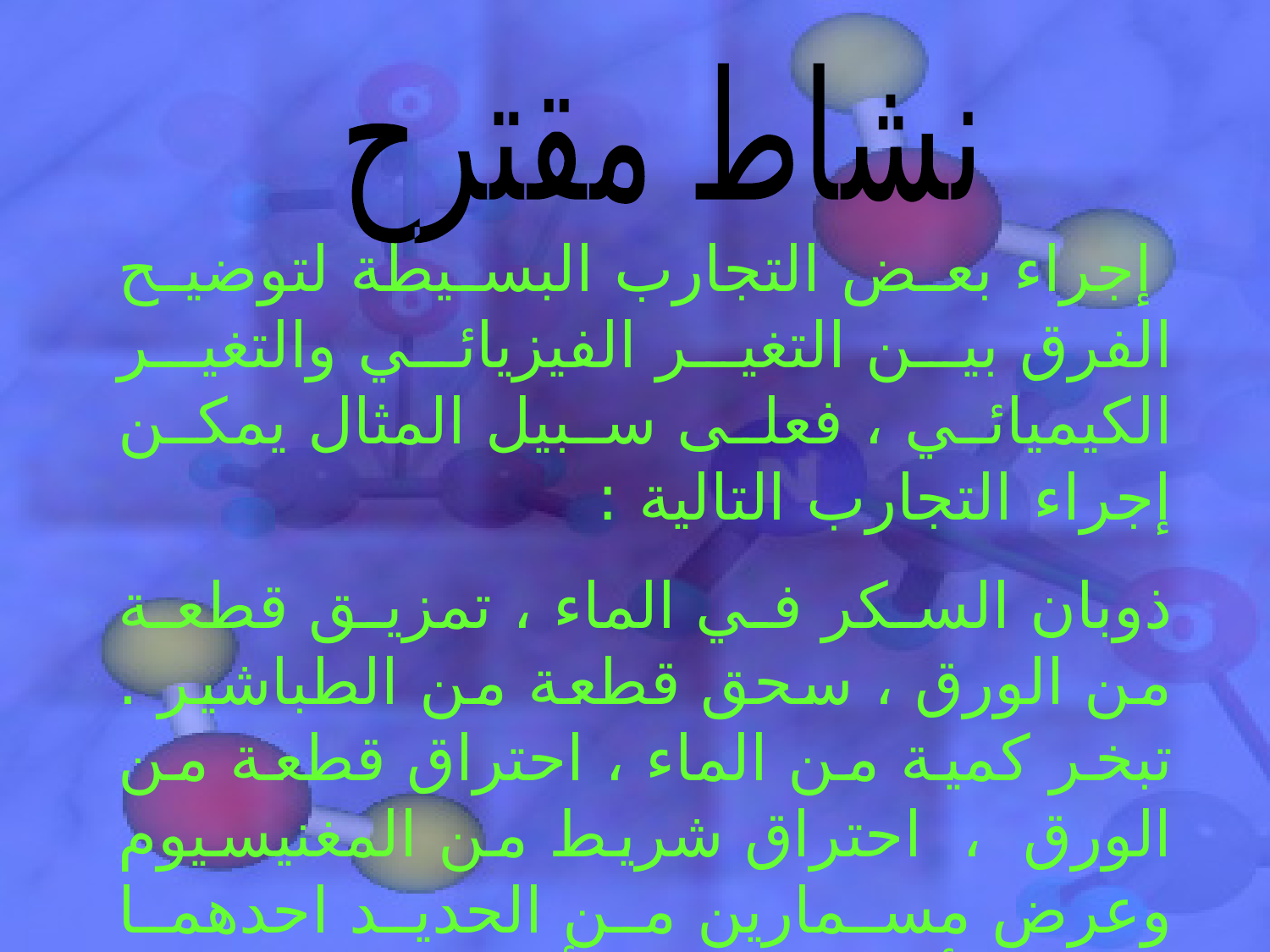

نشاط مقترح
 إجراء بعض التجارب البسيطة لتوضيح الفرق بين التغير الفيزيائي والتغير الكيميائي ، فعلى سبيل المثال يمكن إجراء التجارب التالية :
ذوبان السكر في الماء ، تمزيق قطعة من الورق ، سحق قطعة من الطباشير . تبخر كمية من الماء ، احتراق قطعة من الورق  ،  احتراق شريط من المغنيسيوم وعرض مسمارين من الحديد احدهما جديد والأخر لحقه الصدأ .